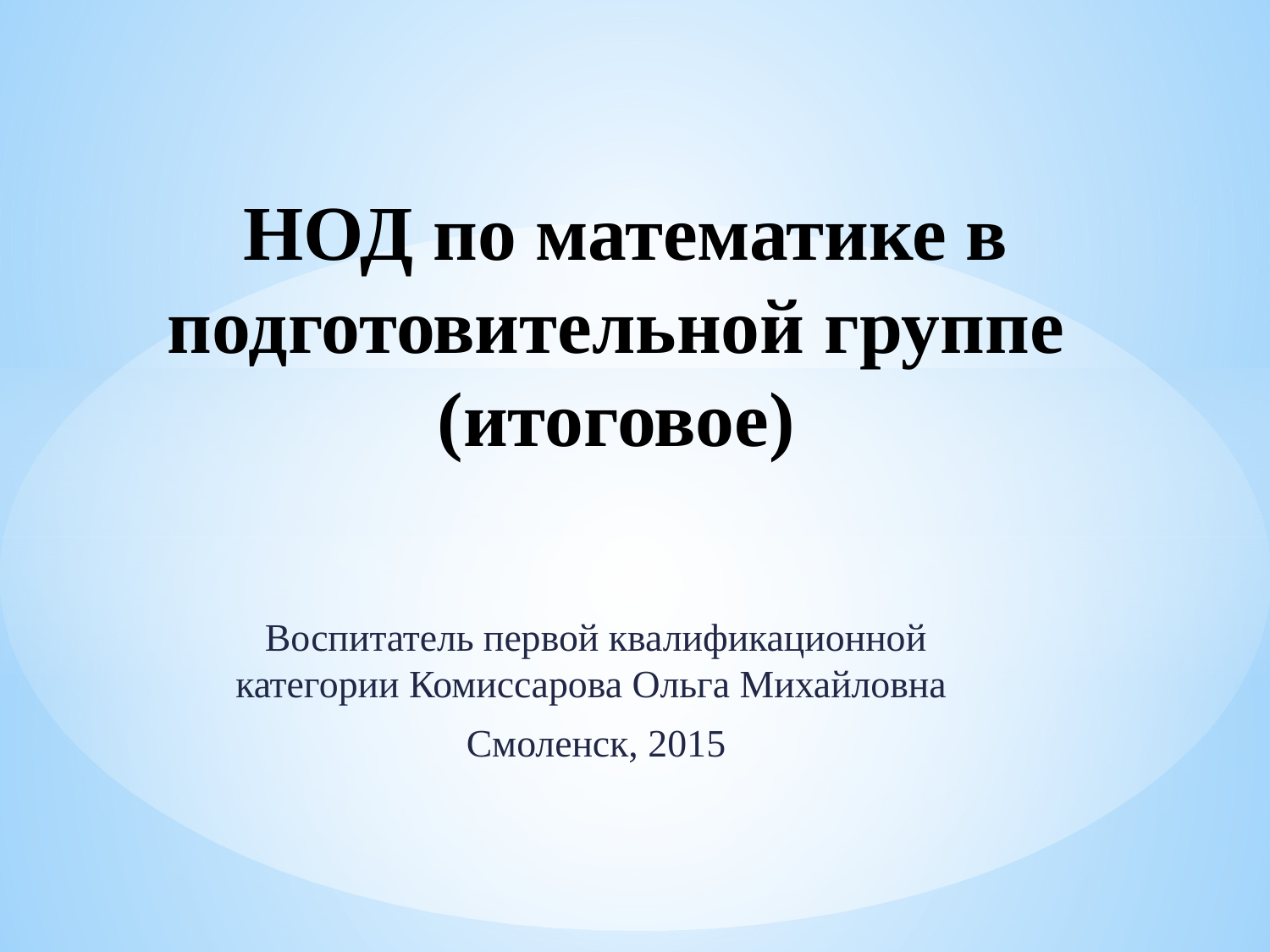

# НОД по математике в подготовительной группе (итоговое)
Воспитатель первой квалификационной категории Комиссарова Ольга Михайловна
Смоленск, 2015